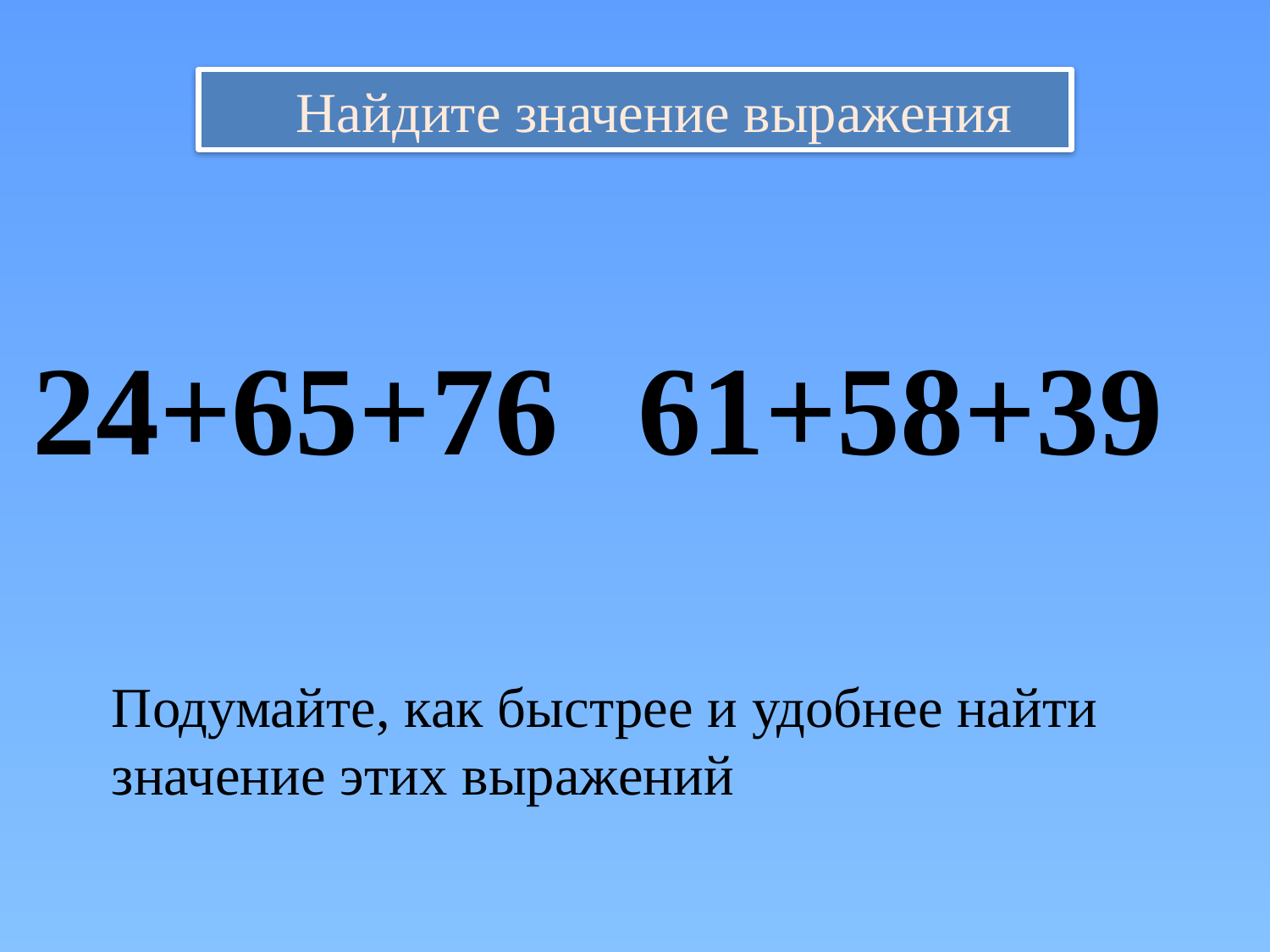

Найдите значение выражения
24+65+76
61+58+39
Подумайте, как быстрее и удобнее найти значение этих выражений